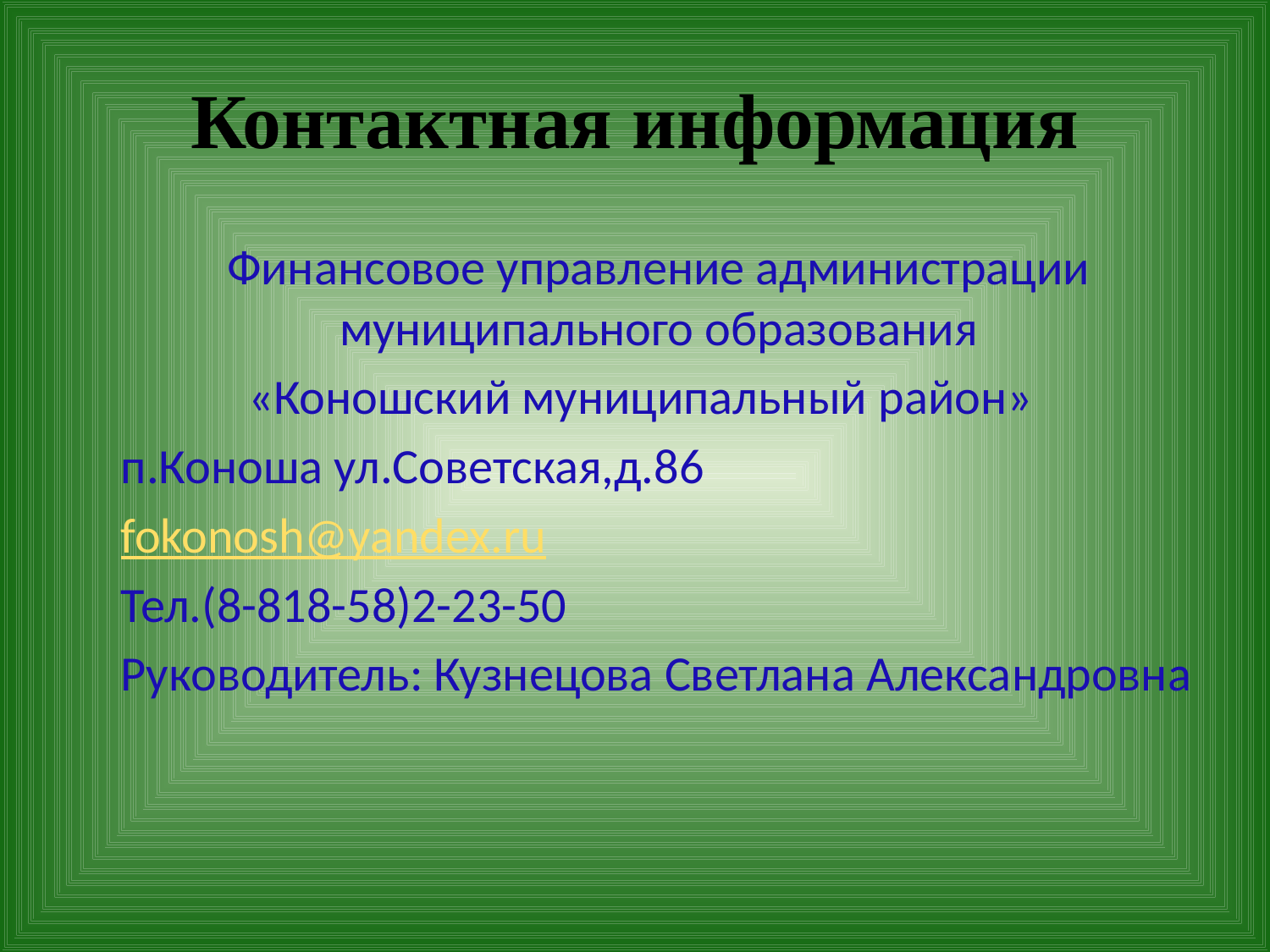

# Контактная информация
	Финансовое управление администрации муниципального образования
 «Коношский муниципальный район»
    п.Коноша ул.Советская,д.86
    fokonosh@yandex.ru
    Тел.(8-818-58)2-23-50
    Руководитель: Кузнецова Светлана Александровна